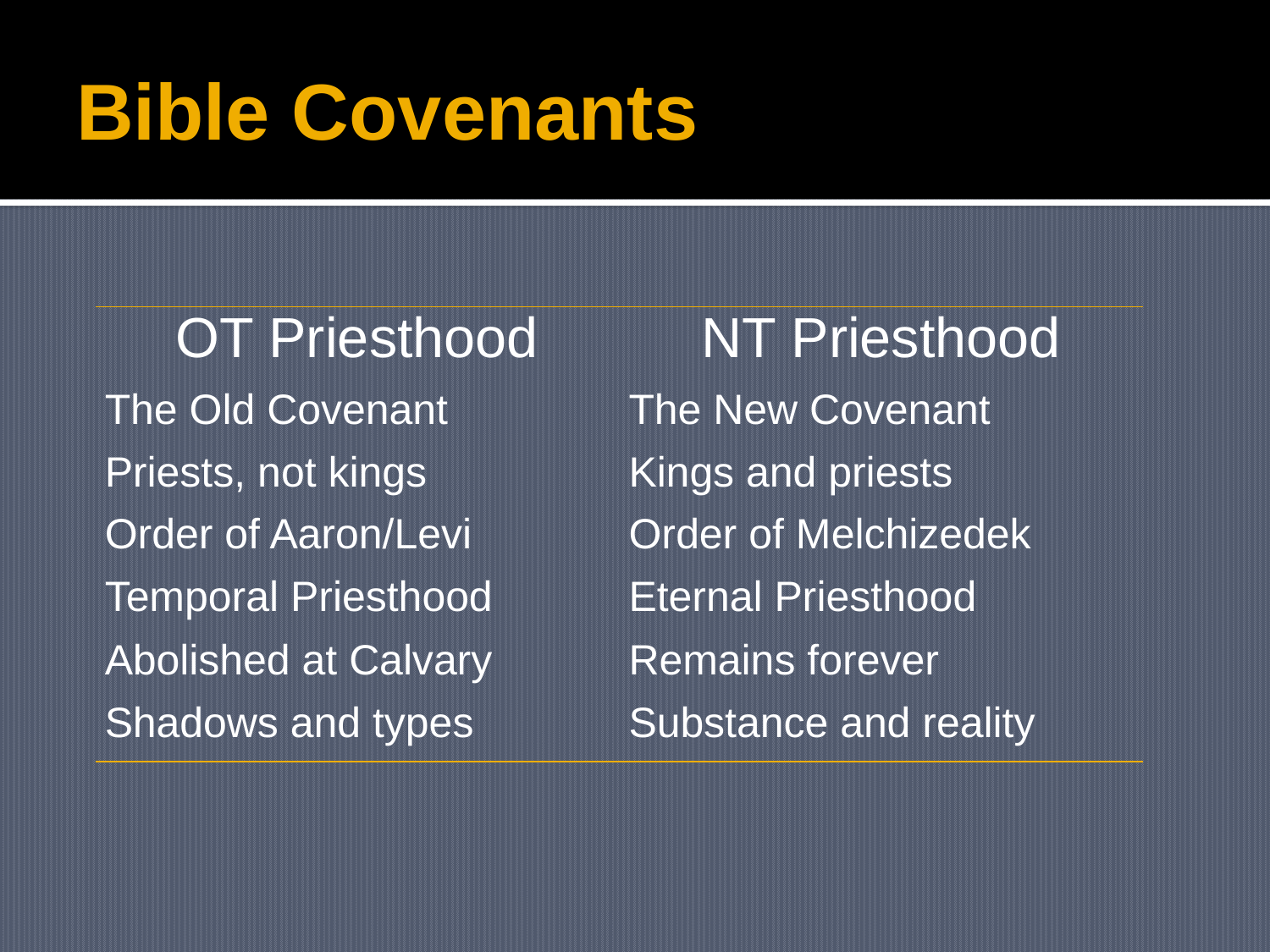

# Bible Covenants
| OT Priesthood | NT Priesthood |
| --- | --- |
| The Old Covenant | The New Covenant |
| Priests, not kings | Kings and priests |
| Order of Aaron/Levi | Order of Melchizedek |
| Temporal Priesthood | Eternal Priesthood |
| Abolished at Calvary | Remains forever |
| Shadows and types | Substance and reality |